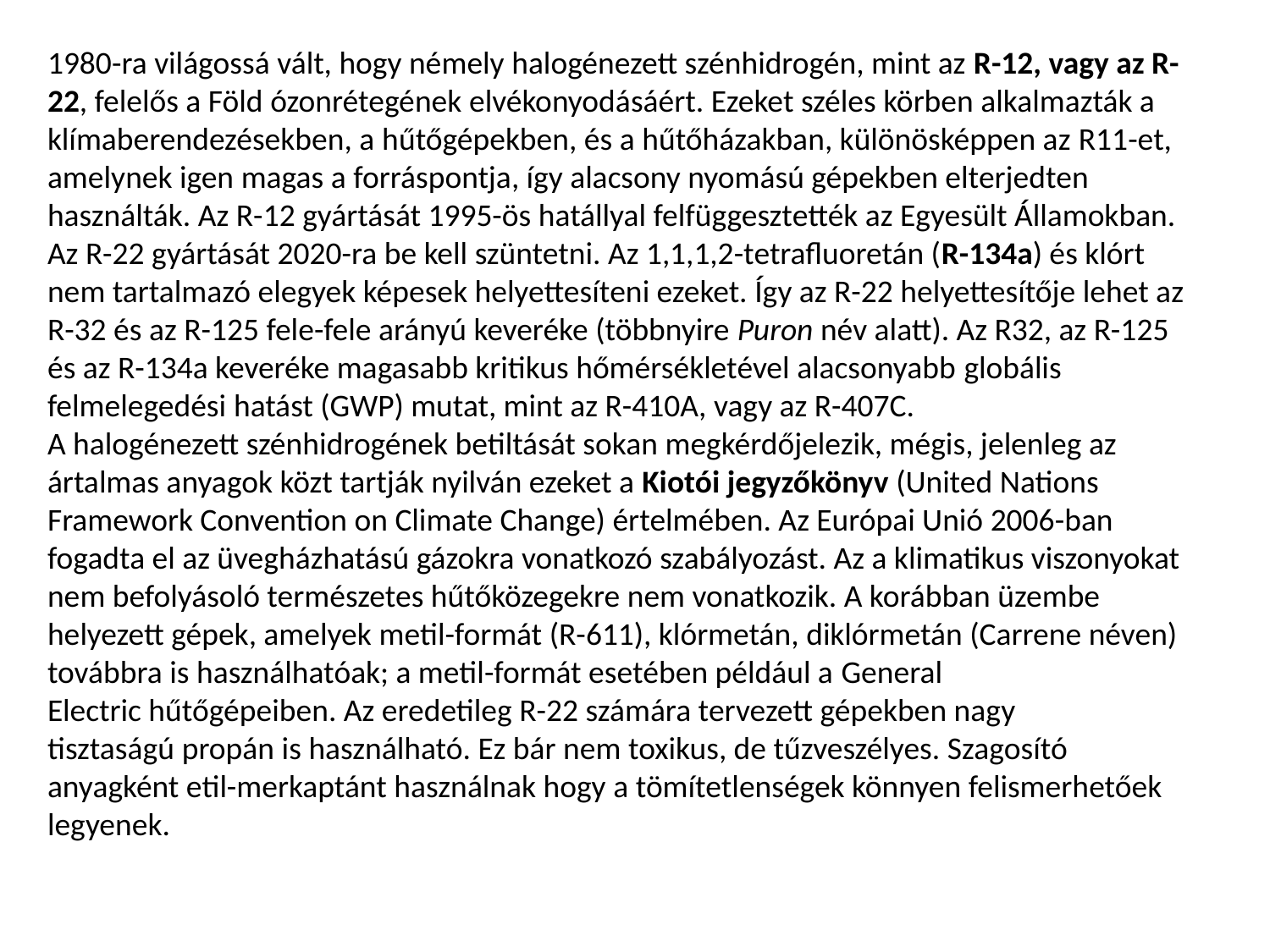

1980-ra világossá vált, hogy némely halogénezett szénhidrogén, mint az R-12, vagy az R-22, felelős a Föld ózonrétegének elvékonyodásáért. Ezeket széles körben alkalmazták a klímaberendezésekben, a hűtőgépekben, és a hűtőházakban, különösképpen az R11-et, amelynek igen magas a forráspontja, így alacsony nyomású gépekben elterjedten használták. Az R-12 gyártását 1995-ös hatállyal felfüggesztették az Egyesült Államokban. Az R-22 gyártását 2020-ra be kell szüntetni. Az 1,1,1,2-tetrafluoretán (R-134a) és klórt nem tartalmazó elegyek képesek helyettesíteni ezeket. Így az R-22 helyettesítője lehet az R-32 és az R-125 fele-fele arányú keveréke (többnyire Puron név alatt). Az R32, az R-125 és az R-134a keveréke magasabb kritikus hőmérsékletével alacsonyabb globális felmelegedési hatást (GWP) mutat, mint az R-410A, vagy az R-407C.
A halogénezett szénhidrogének betiltását sokan megkérdőjelezik, mégis, jelenleg az ártalmas anyagok közt tartják nyilván ezeket a Kiotói jegyzőkönyv (United Nations Framework Convention on Climate Change) értelmében. Az Európai Unió 2006-ban fogadta el az üvegházhatású gázokra vonatkozó szabályozást. Az a klimatikus viszonyokat nem befolyásoló természetes hűtőközegekre nem vonatkozik. A korábban üzembe helyezett gépek, amelyek metil-formát (R-611), klórmetán, diklórmetán (Carrene néven) továbbra is használhatóak; a metil-formát esetében például a General Electric hűtőgépeiben. Az eredetileg R-22 számára tervezett gépekben nagy tisztaságú propán is használható. Ez bár nem toxikus, de tűzveszélyes. Szagosító anyagként etil-merkaptánt használnak hogy a tömítetlenségek könnyen felismerhetőek legyenek.